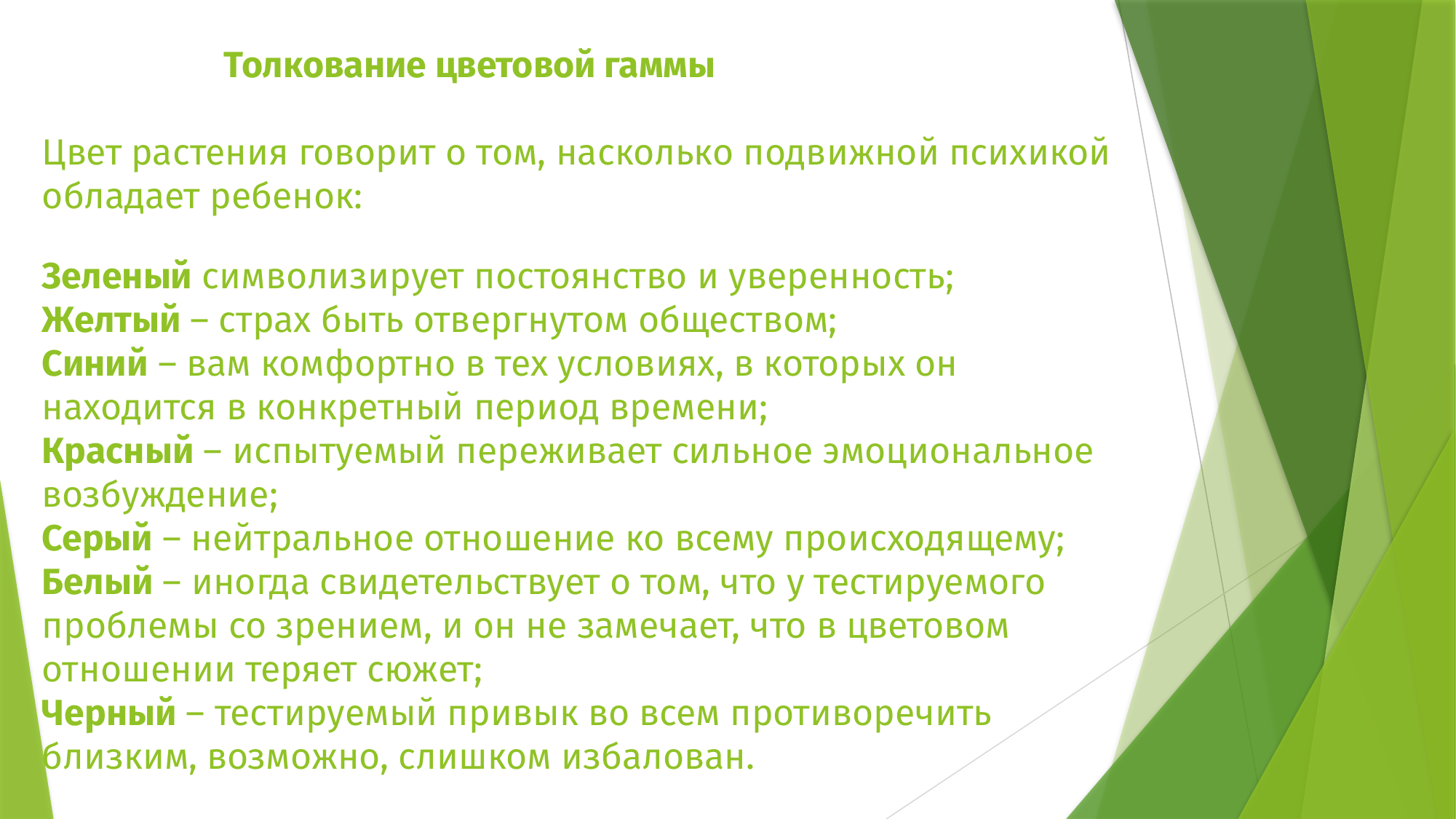

# Толкование цветовой гаммы Цвет растения говорит о том, насколько подвижной психикой обладает ребенок: Зеленый символизирует постоянство и уверенность; Желтый – страх быть отвергнутом обществом; Синий – вам комфортно в тех условиях, в которых он находится в конкретный период времени; Красный – испытуемый переживает сильное эмоциональное возбуждение; Серый – нейтральное отношение ко всему происходящему; Белый – иногда свидетельствует о том, что у тестируемого проблемы со зрением, и он не замечает, что в цветовом отношении теряет сюжет; Черный – тестируемый привык во всем противоречить близким, возможно, слишком избалован.